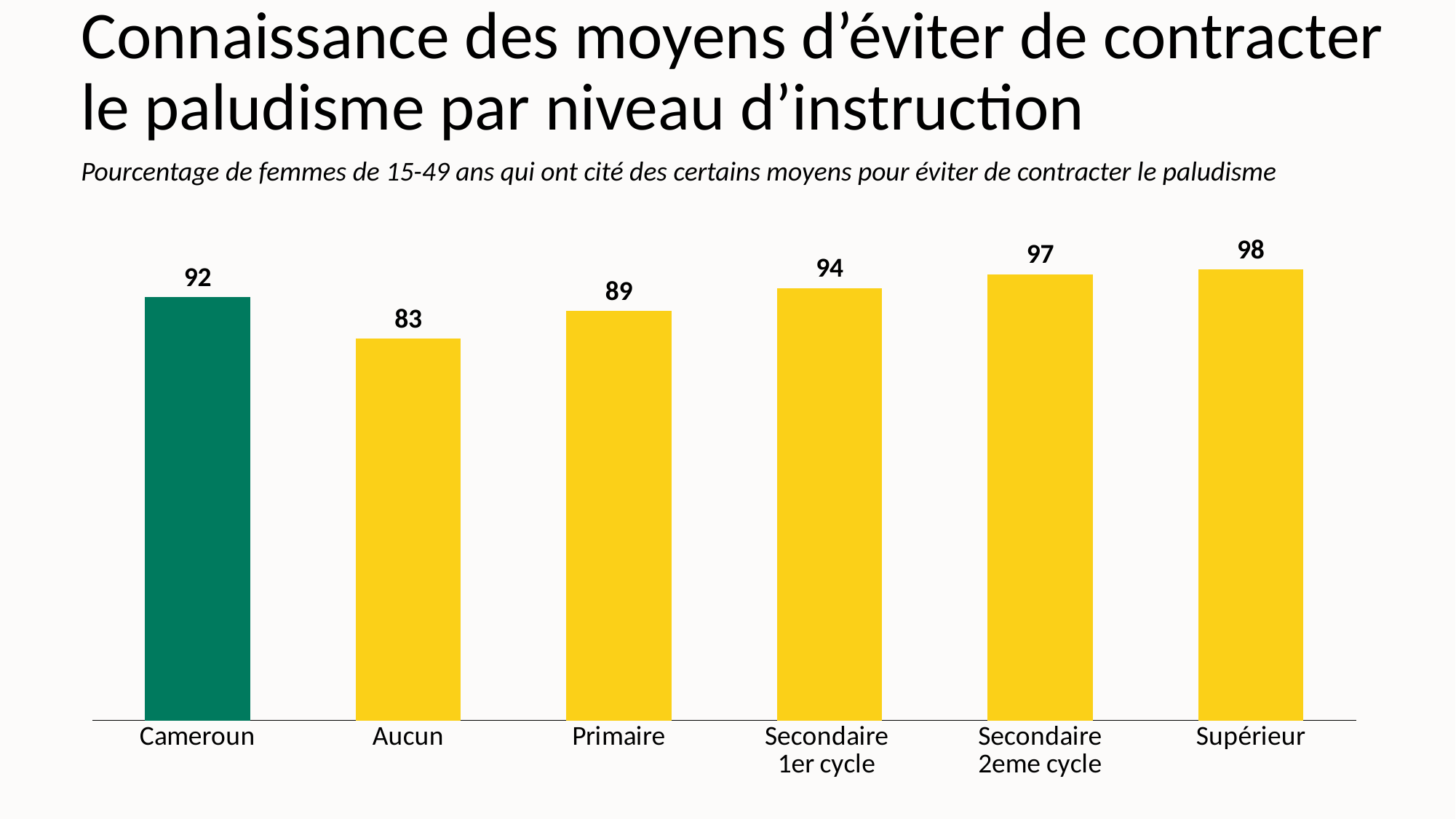

# Connaissance des moyens d’éviter de contracter le paludisme par niveau d’instruction
Pourcentage de femmes de 15-49 ans qui ont cité des certains moyens pour éviter de contracter le paludisme

### Chart

| Category | Series 1 |
|---|---|
| Cameroun | 92.0 |
| Aucun | 83.0 |
| Primaire | 89.0 |
| Secondaire
1er cycle  | 94.0 |
| Secondaire
2eme cycle | 97.0 |
| Supérieur | 98.0 |